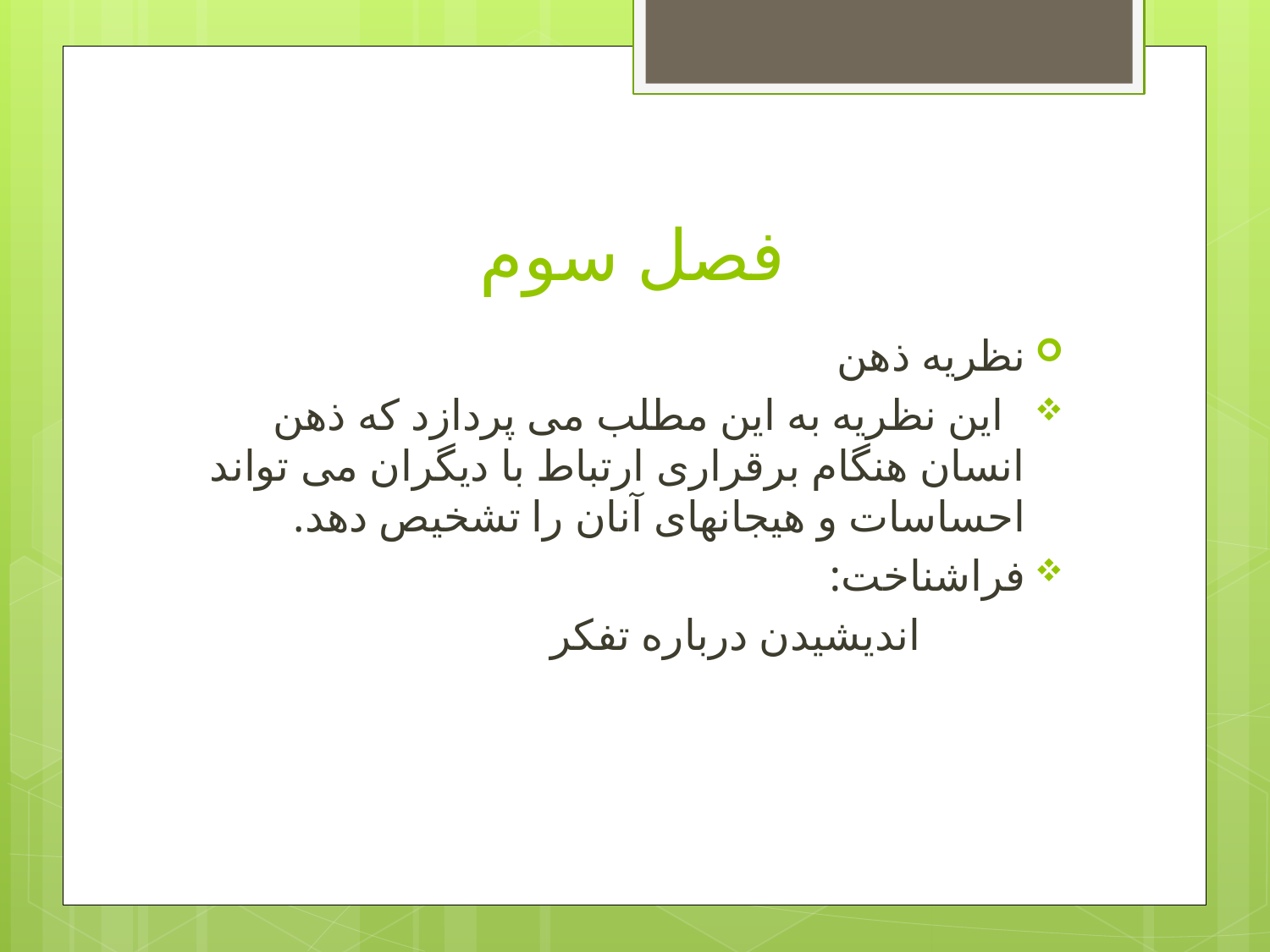

# فصل سوم
نظریه ذهن
  این نظریه به این مطلب می پردازد که ذهن انسان هنگام برقراری ارتباط با دیگران می تواند احساسات و هیجانهای آنان را تشخیص دهد.
فراشناخت:
             اندیشیدن درباره تفکر